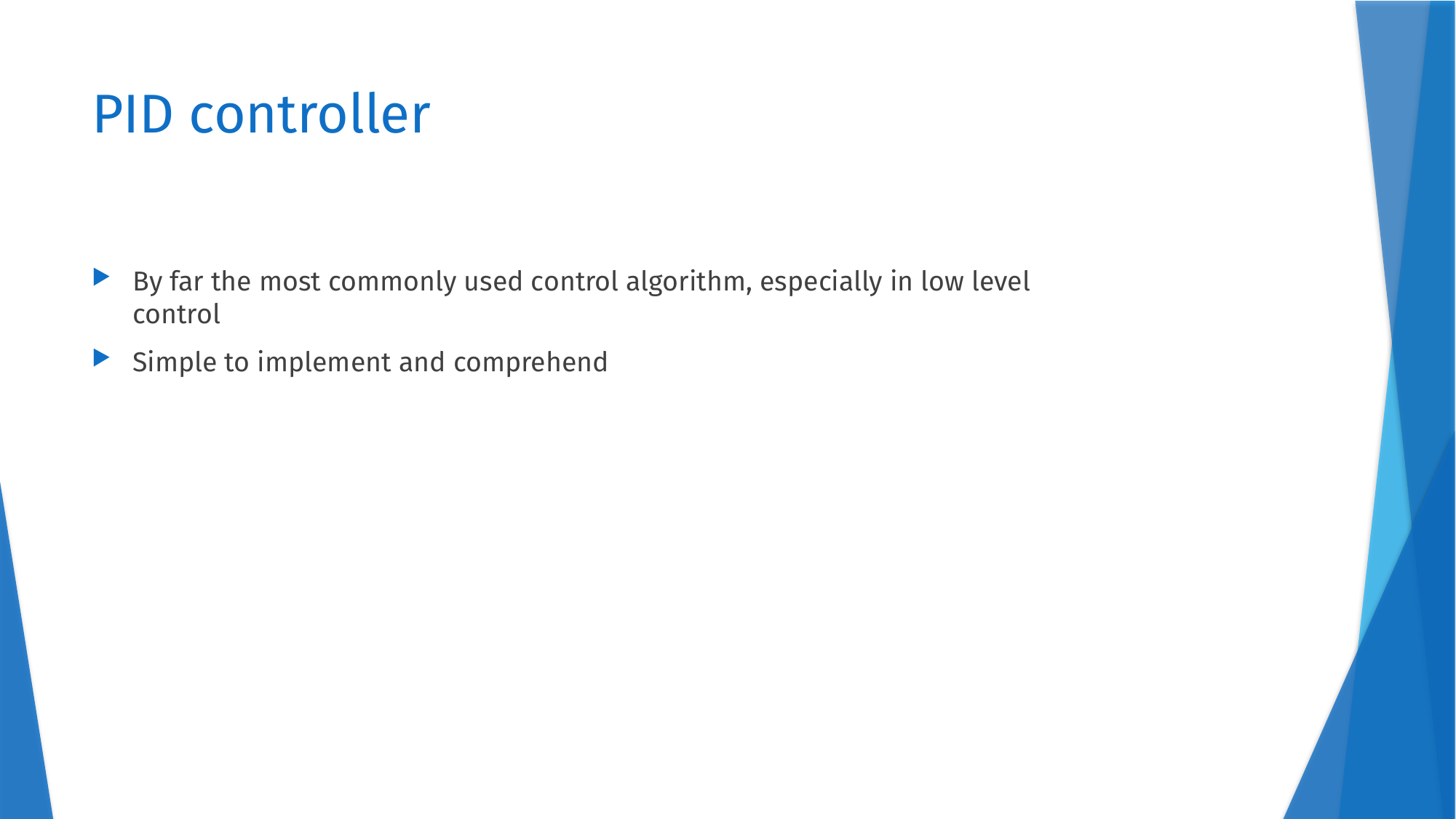

# PID controller
By far the most commonly used control algorithm, especially in low level control
Simple to implement and comprehend